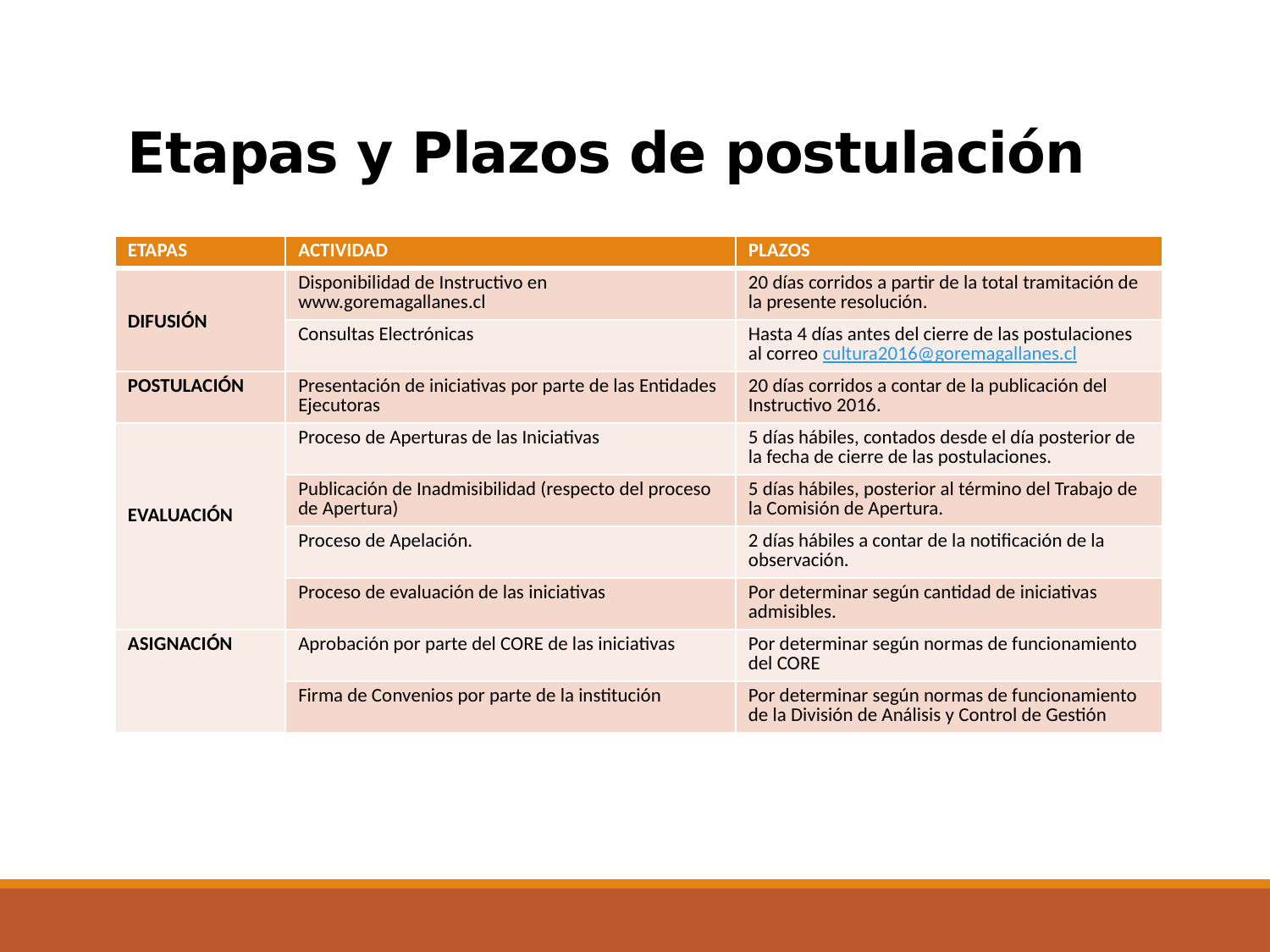

# Etapas y Plazos de postulación
| ETAPAS | ACTIVIDAD | PLAZOS |
| --- | --- | --- |
| DIFUSIÓN | Disponibilidad de Instructivo en www.goremagallanes.cl | 20 días corridos a partir de la total tramitación de la presente resolución. |
|  | Consultas Electrónicas | Hasta 4 días antes del cierre de las postulaciones al correo cultura2016@goremagallanes.cl |
| POSTULACIÓN | Presentación de iniciativas por parte de las Entidades Ejecutoras | 20 días corridos a contar de la publicación del Instructivo 2016. |
| EVALUACIÓN | Proceso de Aperturas de las Iniciativas | 5 días hábiles, contados desde el día posterior de la fecha de cierre de las postulaciones. |
|  | Publicación de Inadmisibilidad (respecto del proceso de Apertura) | 5 días hábiles, posterior al término del Trabajo de la Comisión de Apertura. |
|  | Proceso de Apelación. | 2 días hábiles a contar de la notificación de la observación. |
|  | Proceso de evaluación de las iniciativas | Por determinar según cantidad de iniciativas admisibles. |
| ASIGNACIÓN | Aprobación por parte del CORE de las iniciativas | Por determinar según normas de funcionamiento del CORE |
|  | Firma de Convenios por parte de la institución | Por determinar según normas de funcionamiento de la División de Análisis y Control de Gestión |